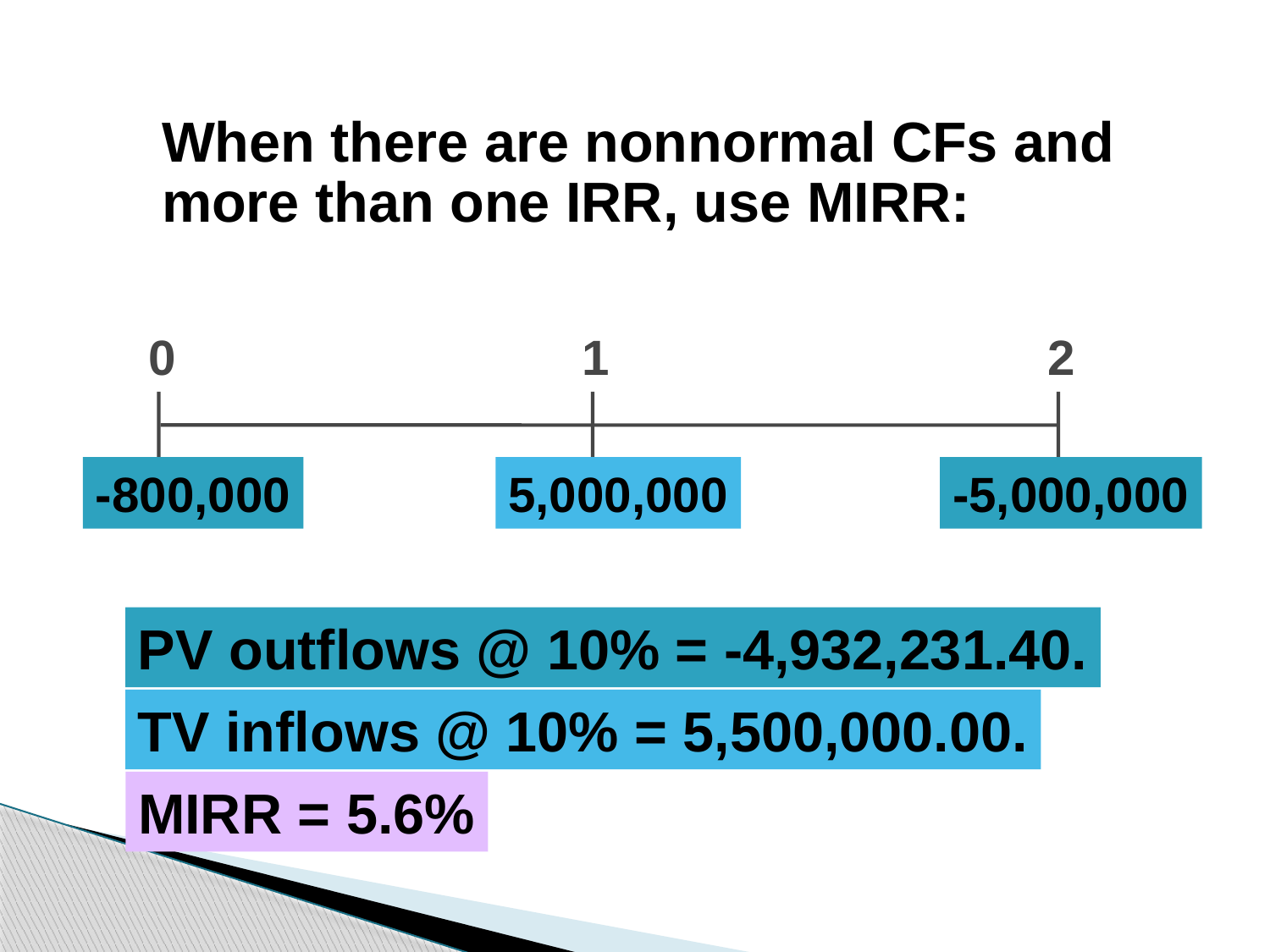

When there are nonnormal CFs and more than one IRR, use MIRR:
0
1
2

-800,000
5,000,000
-5,000,000

PV outflows @ 10% = -4,932,231.40.
TV inflows @ 10% = 5,500,000.00.
MIRR = 5.6%